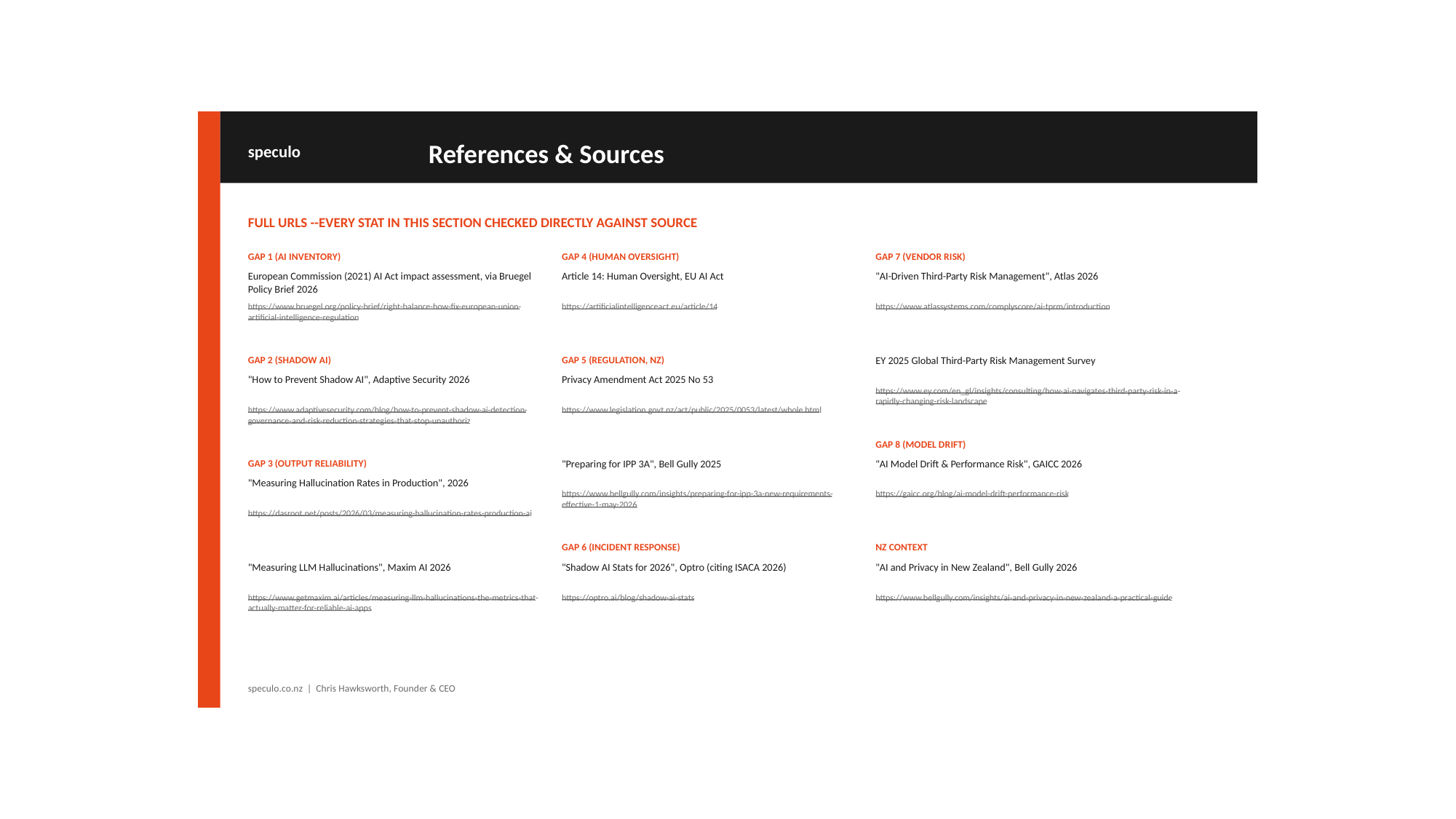

References & Sources
speculo
FULL URLS --EVERY STAT IN THIS SECTION CHECKED DIRECTLY AGAINST SOURCE
GAP 1 (AI INVENTORY)
GAP 4 (HUMAN OVERSIGHT)
GAP 7 (VENDOR RISK)
European Commission (2021) AI Act impact assessment, via Bruegel
Article 14: Human Oversight, EU AI Act
"AI-Driven Third-Party Risk Management", Atlas 2026
Policy Brief 2026
https://www.bruegel.org/policy-brief/right-balance-how-fix-european-union-
https://artificialintelligenceact.eu/article/14
https://www.atlassystems.com/complyscore/ai-tprm/introduction

artificial-intelligence-regulation

GAP 2 (SHADOW AI)
GAP 5 (REGULATION, NZ)
EY 2025 Global Third-Party Risk Management Survey
"How to Prevent Shadow AI", Adaptive Security 2026
Privacy Amendment Act 2025 No 53
https://www.ey.com/en_gl/insights/consulting/how-ai-navigates-third-party-risk-in-a-

rapidly-changing-risk-landscape

https://www.adaptivesecurity.com/blog/how-to-prevent-shadow-ai-detection-
https://www.legislation.govt.nz/act/public/2025/0053/latest/whole.html

governance-and-risk-reduction-strategies-that-stop-unauthoriz

GAP 8 (MODEL DRIFT)
GAP 3 (OUTPUT RELIABILITY)
"Preparing for IPP 3A", Bell Gully 2025
"AI Model Drift & Performance Risk", GAICC 2026
"Measuring Hallucination Rates in Production", 2026
https://www.bellgully.com/insights/preparing-for-ipp-3a-new-requirements-
https://gaicc.org/blog/ai-model-drift-performance-risk

effective-1-may-2026

https://dasroot.net/posts/2026/03/measuring-hallucination-rates-production-ai

GAP 6 (INCIDENT RESPONSE)
NZ CONTEXT
"Measuring LLM Hallucinations", Maxim AI 2026
"Shadow AI Stats for 2026", Optro (citing ISACA 2026)
"AI and Privacy in New Zealand", Bell Gully 2026
https://www.getmaxim.ai/articles/measuring-llm-hallucinations-the-metrics-that-
https://optro.ai/blog/shadow-ai-stats
https://www.bellgully.com/insights/ai-and-privacy-in-new-zealand-a-practical-guide

actually-matter-for-reliable-ai-apps

speculo.co.nz  |  Chris Hawksworth, Founder & CEO